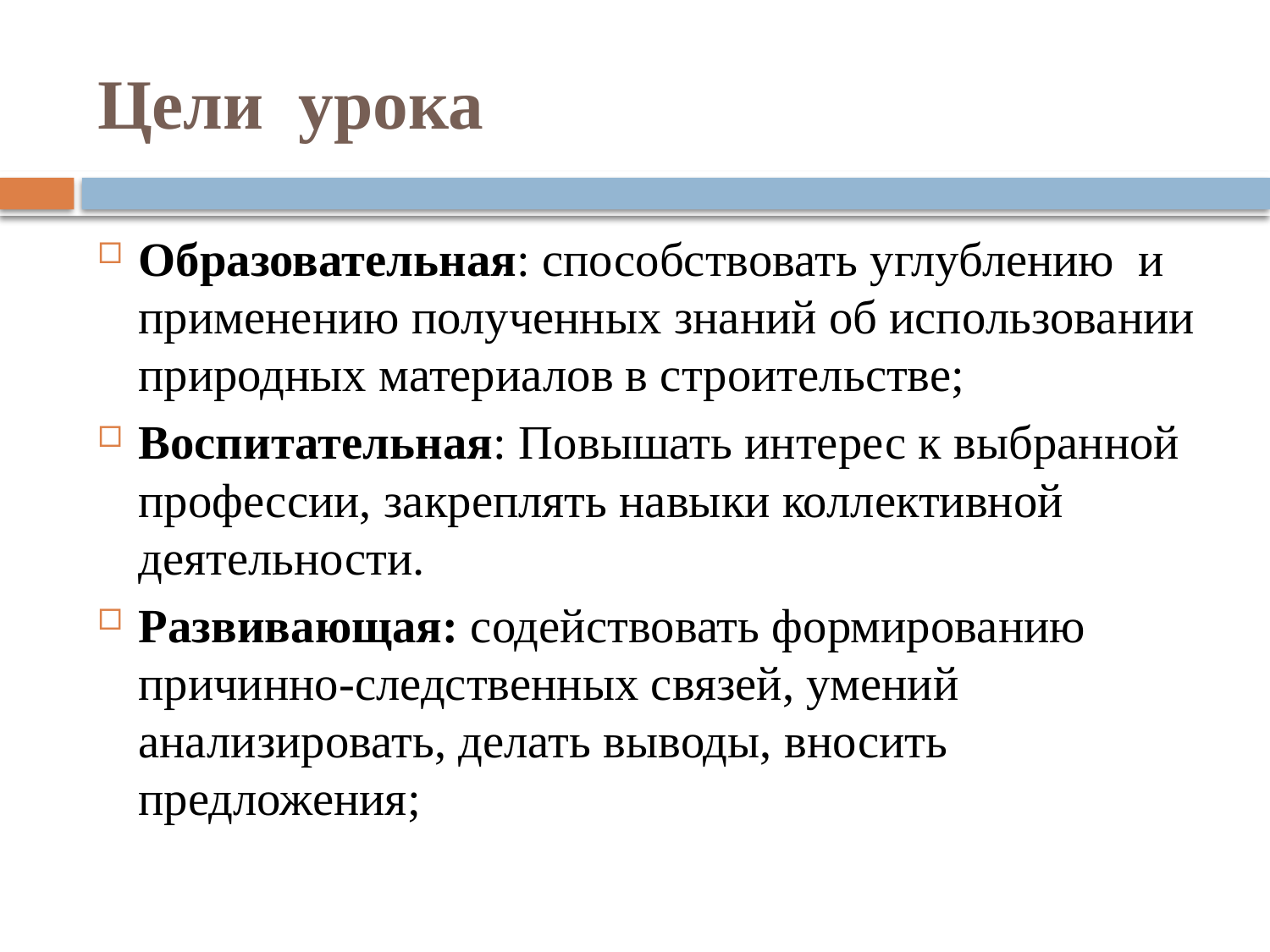

# Цели  урока
Образовательная: способствовать углублению  и  применению полученных знаний об использовании природных материалов в строительстве;
Воспитательная: Повышать интерес к выбранной профессии, закреплять навыки коллективной деятельности.
Развивающая: содействовать формированию причинно-следственных связей, умений анализировать, делать выводы, вносить предложения;